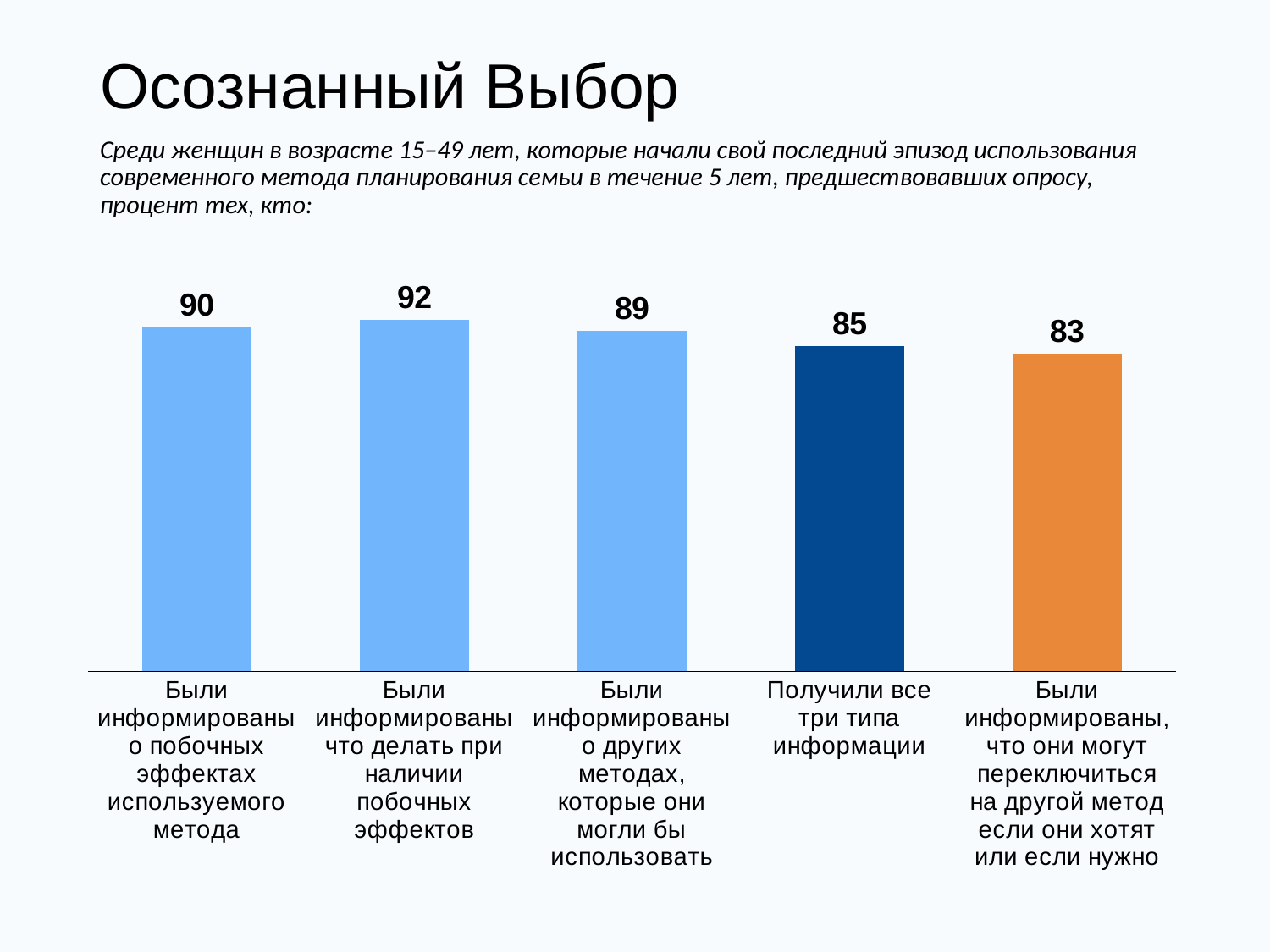

# Осознанный Выбор
Среди женщин в возрасте 15–49 лет, которые начали свой последний эпизод использования современного метода планирования семьи в течение 5 лет, предшествовавших опросу, процент тех, кто:

### Chart

| Category | Были информированы о побочных эффектах используемого метода |
|---|---|
| Были информированы о побочных эффектах используемого метода | 90.0 |
| Были информированы что делать при наличии побочных эффектов | 92.0 |
| Были информированы о других методах, которые они могли бы использовать | 89.0 |
| Получили все три типа информации | 85.0 |
| Были информированы, что они могут переключиться на другой метод если они хотят или если нужно | 83.0 |